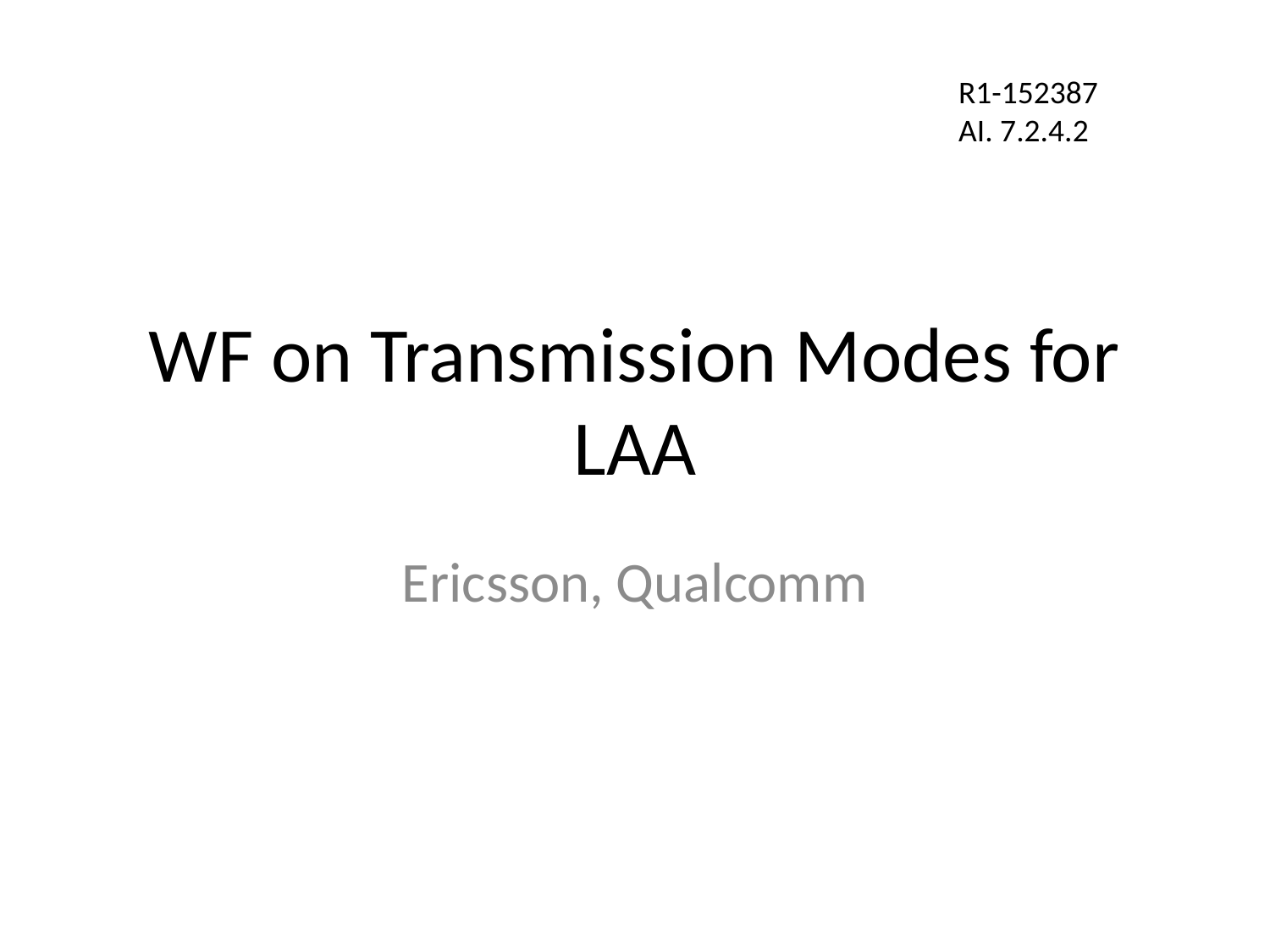

R1-152387
AI. 7.2.4.2
# WF on Transmission Modes for LAA
Ericsson, Qualcomm